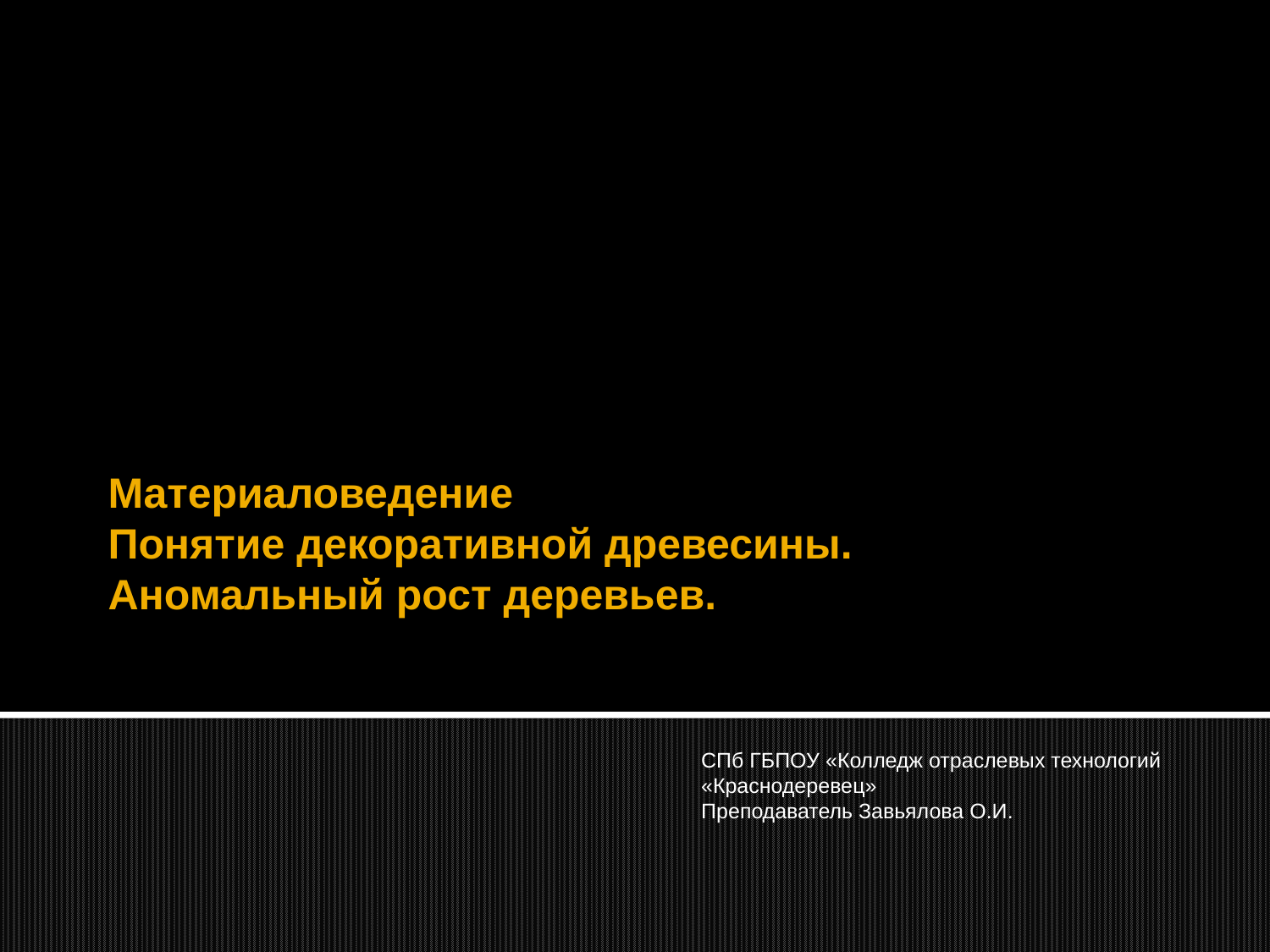

# Материаловедение Понятие декоративной древесины. Аномальный рост деревьев.
СПб ГБПОУ «Колледж отраслевых технологий «Краснодеревец»
Преподаватель Завьялова О.И.